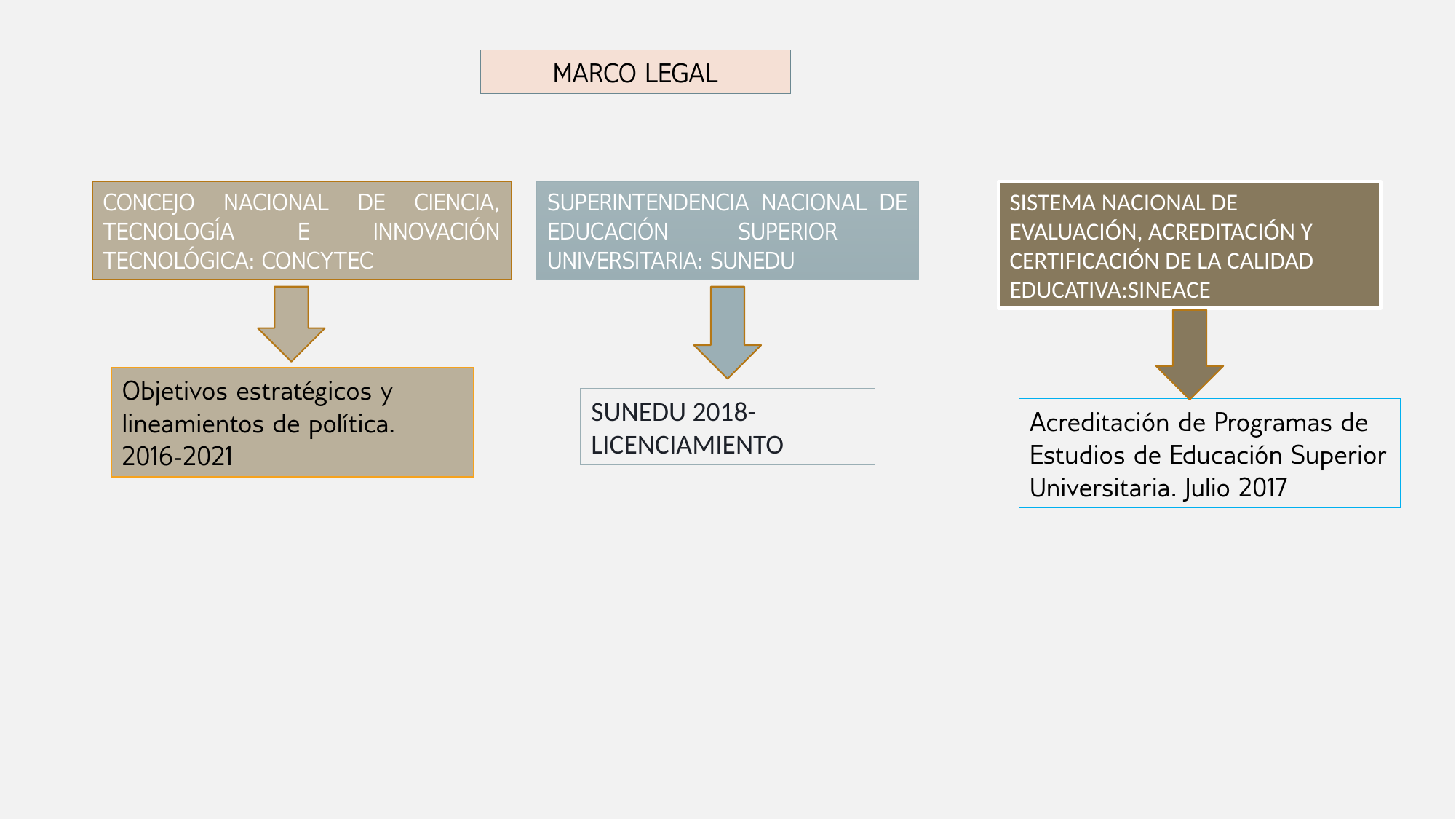

MARCO LEGAL
SUPERINTENDENCIA NACIONAL DE EDUCACIÓN SUPERIOR  UNIVERSITARIA: SUNEDU
SISTEMA NACIONAL DE EVALUACIÓN, ACREDITACIÓN Y CERTIFICACIÓN DE LA CALIDAD EDUCATIVA:SINEACE
CONCEJO NACIONAL DE CIENCIA, TECNOLOGÍA E INNOVACIÓN TECNOLÓGICA: CONCYTEC

Objetivos estratégicos y lineamientos de política. 2016-2021
SUNEDU 2018-LICENCIAMIENTO
Acreditación de Programas de Estudios de Educación Superior Universitaria. Julio 2017